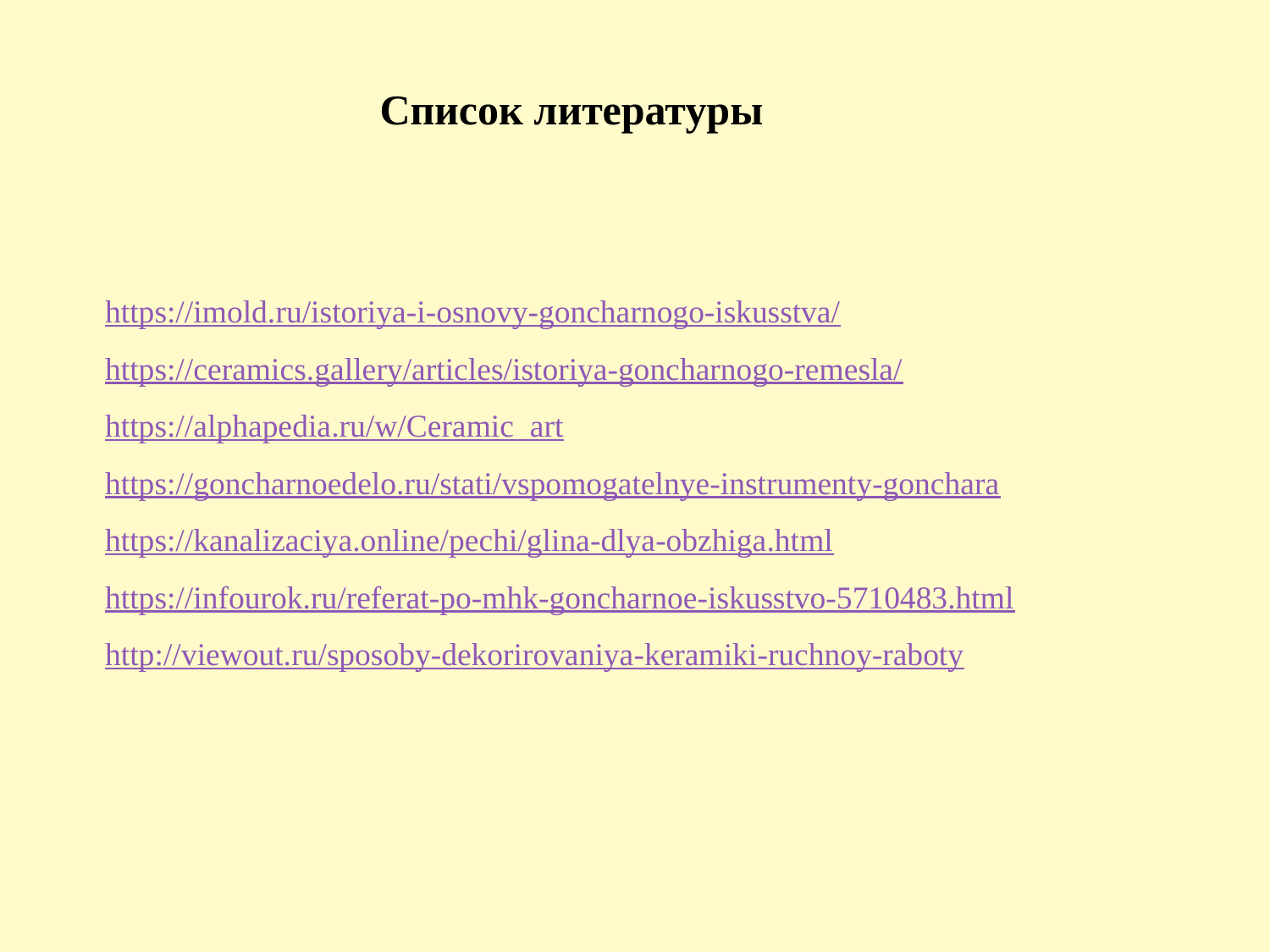

Список литературы
https://imold.ru/istoriya-i-osnovy-goncharnogo-iskusstva/
https://ceramics.gallery/articles/istoriya-goncharnogo-remesla/
https://alphapedia.ru/w/Ceramic_art
https://goncharnoedelo.ru/stati/vspomogatelnye-instrumenty-gonchara
https://kanalizaciya.online/pechi/glina-dlya-obzhiga.html
https://infourok.ru/referat-po-mhk-goncharnoe-iskusstvo-5710483.html
http://viewout.ru/sposoby-dekorirovaniya-keramiki-ruchnoy-raboty